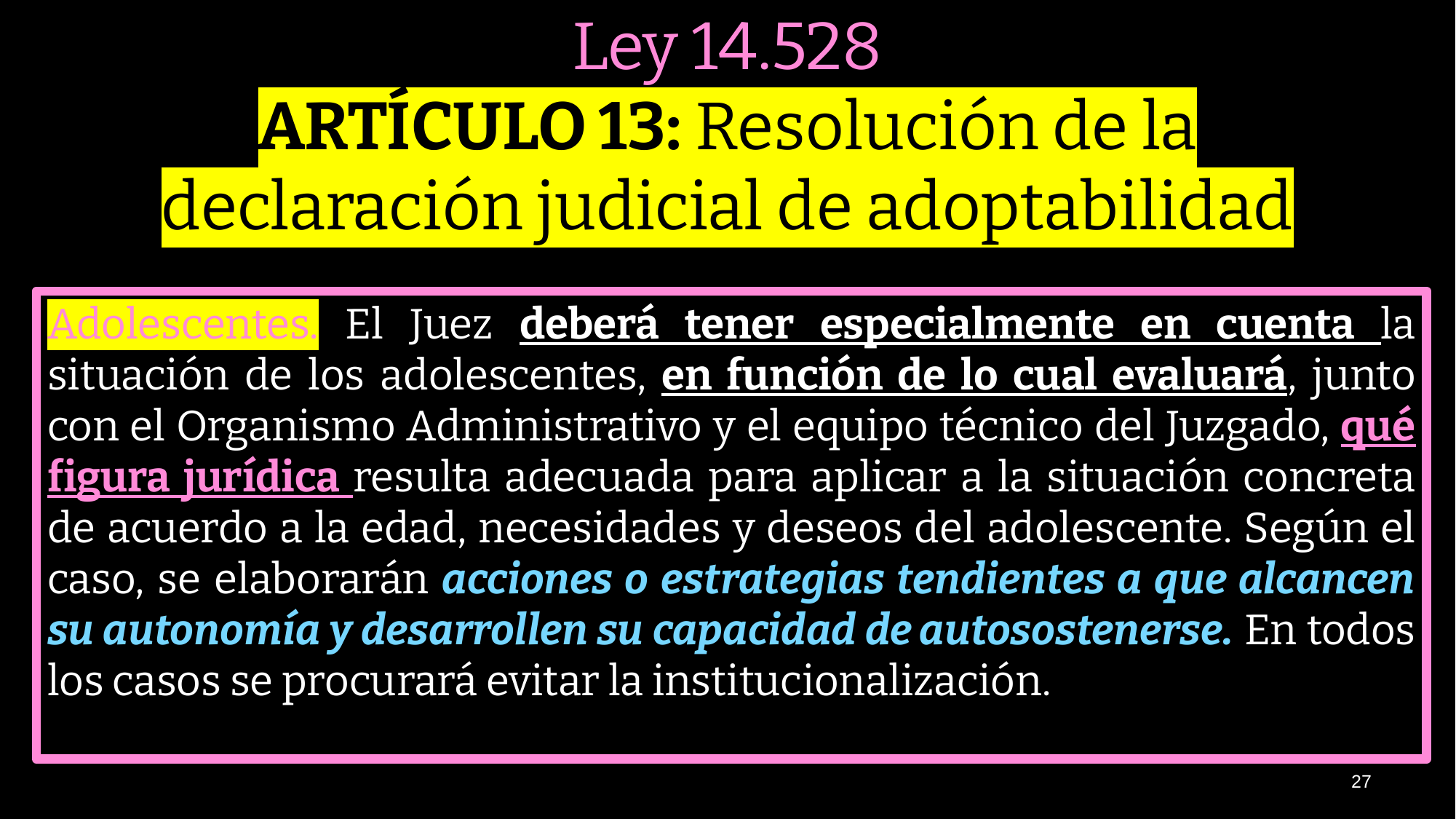

# Ley 14.528 ARTÍCULO 13: Resolución de la declaración judicial de adoptabilidad
Adolescentes. El Juez deberá tener especialmente en cuenta la situación de los adolescentes, en función de lo cual evaluará, junto con el Organismo Administrativo y el equipo técnico del Juzgado, qué figura jurídica resulta adecuada para aplicar a la situación concreta de acuerdo a la edad, necesidades y deseos del adolescente. Según el caso, se elaborarán acciones o estrategias tendientes a que alcancen su autonomía y desarrollen su capacidad de autosostenerse. En todos los casos se procurará evitar la institucionalización.

27